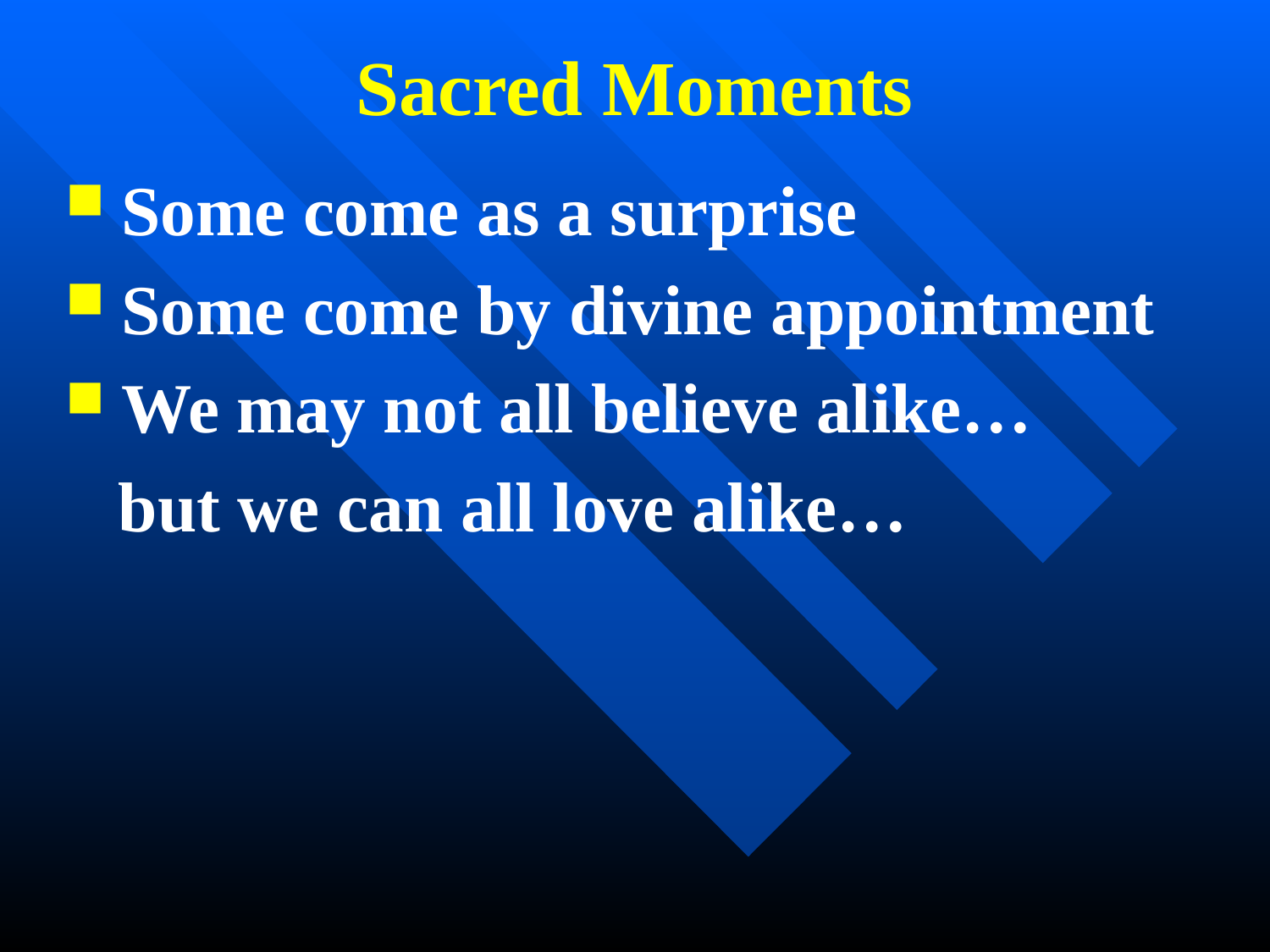

# Sacred Moments
Some come as a surprise
Some come by divine appointment
We may not all believe alike…
   but we can all love alike…